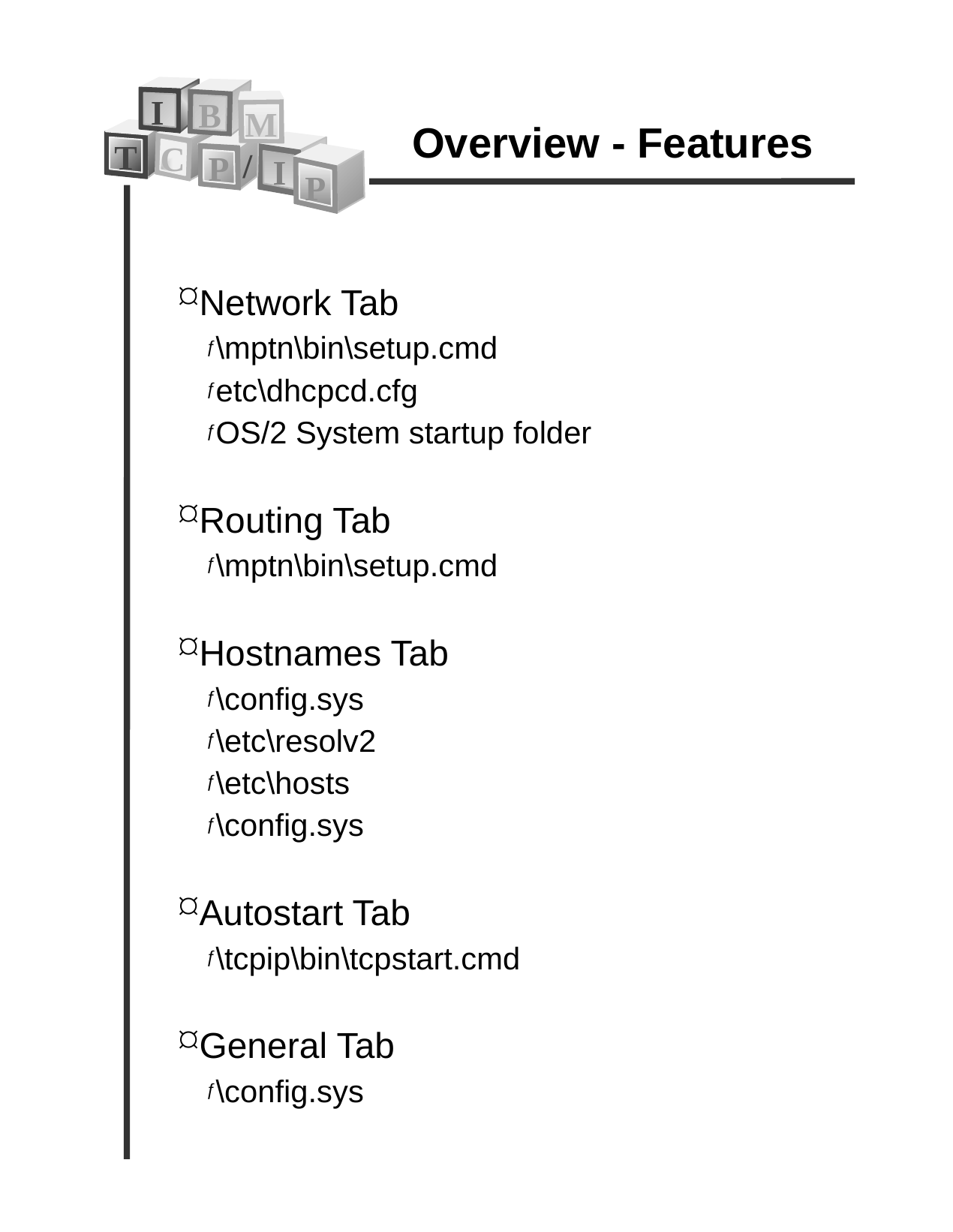

Overview - Features

I

B

M

T
C

/

P

I

P

Network Tab
\mptn\bin\setup.cmd
etc\dhcpcd.cfg
OS/2 System startup folder

Routing Tab
\mptn\bin\setup.cmd

Hostnames Tab
\config.sys
\etc\resolv2
\etc\hosts
\config.sys

Autostart Tab
\tcpip\bin\tcpstart.cmd

General Tab
\config.sys